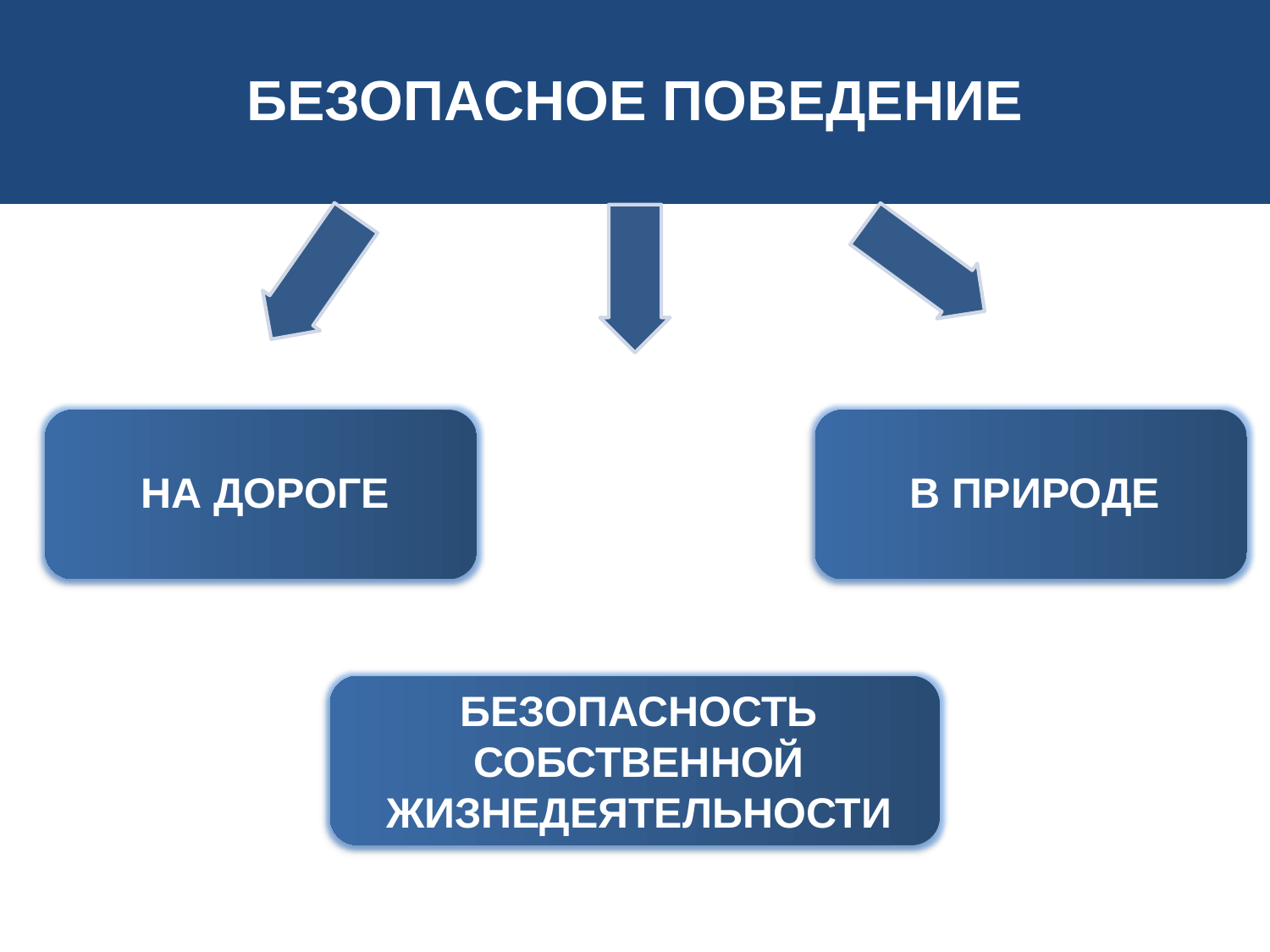

# БЕЗОПАСНОЕ ПОВЕДЕНИЕ

НА ДОРОГЕ
В ПРИРОДЕ
БЕЗОПАСНОСТЬ
СОБСТВЕННОЙ ЖИЗНЕДЕЯТЕЛЬНОСТИ